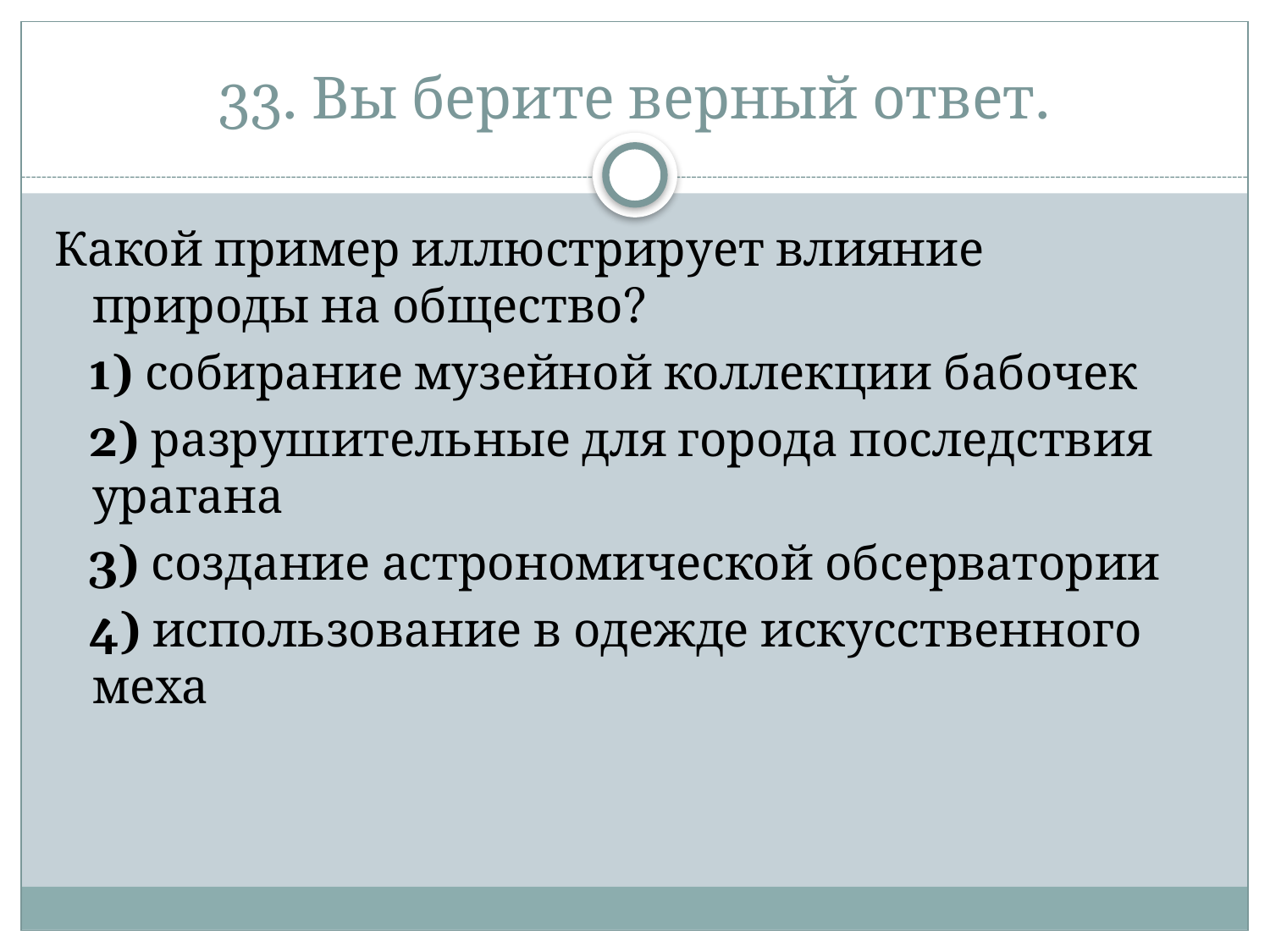

# 33. Вы берите верный ответ.
Какой пример иллюстрирует влияние природы на общество?
   1) собирание музейной коллекции бабочек
   2) разрушительные для города последствия урагана
   3) создание астрономической обсерватории
   4) использование в одежде искусственного меха